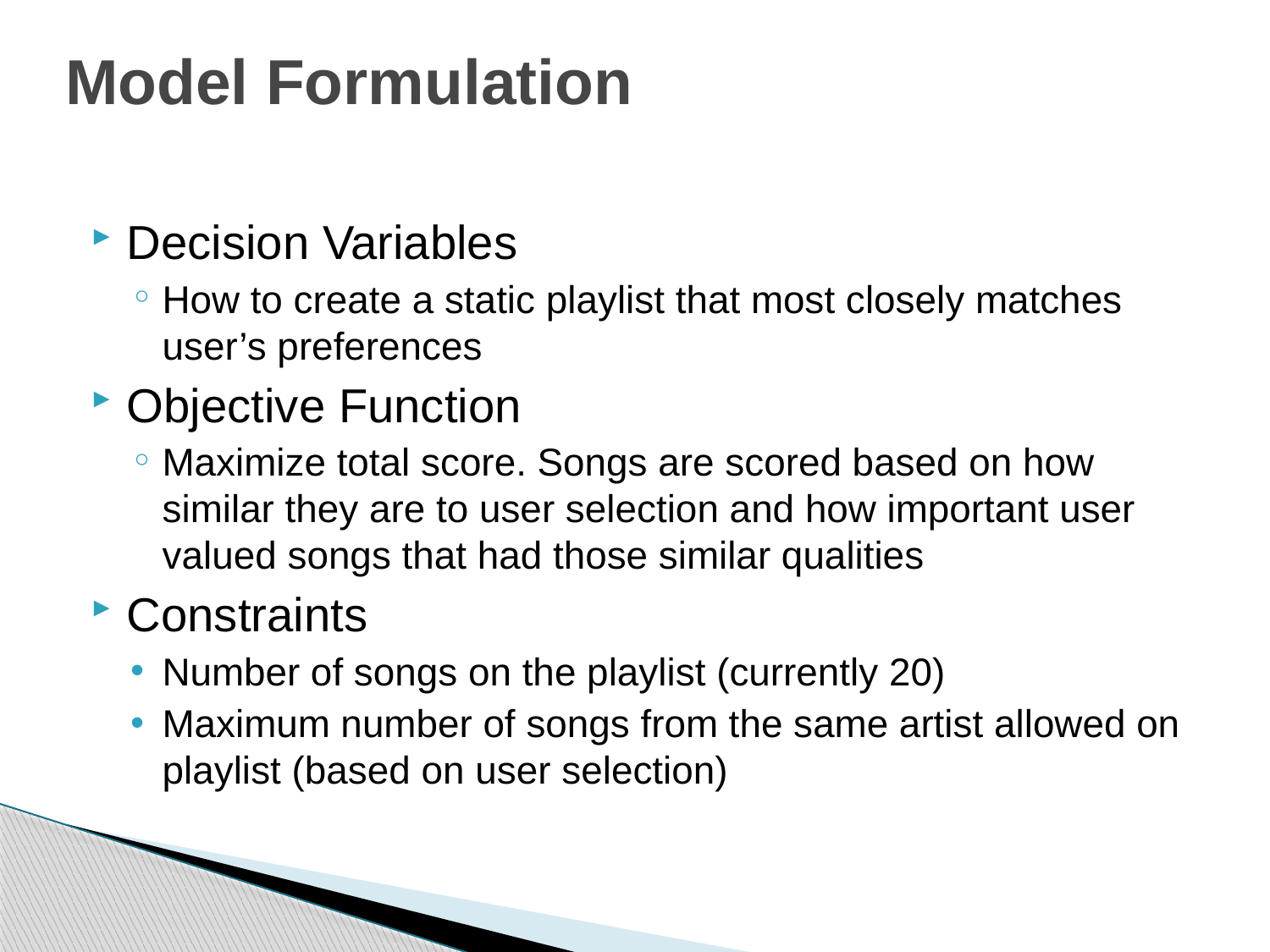

# Model Formulation
Decision Variables
How to create a static playlist that most closely matches user’s preferences
Objective Function
Maximize total score. Songs are scored based on how similar they are to user selection and how important user valued songs that had those similar qualities
Constraints
Number of songs on the playlist (currently 20)
Maximum number of songs from the same artist allowed on playlist (based on user selection)